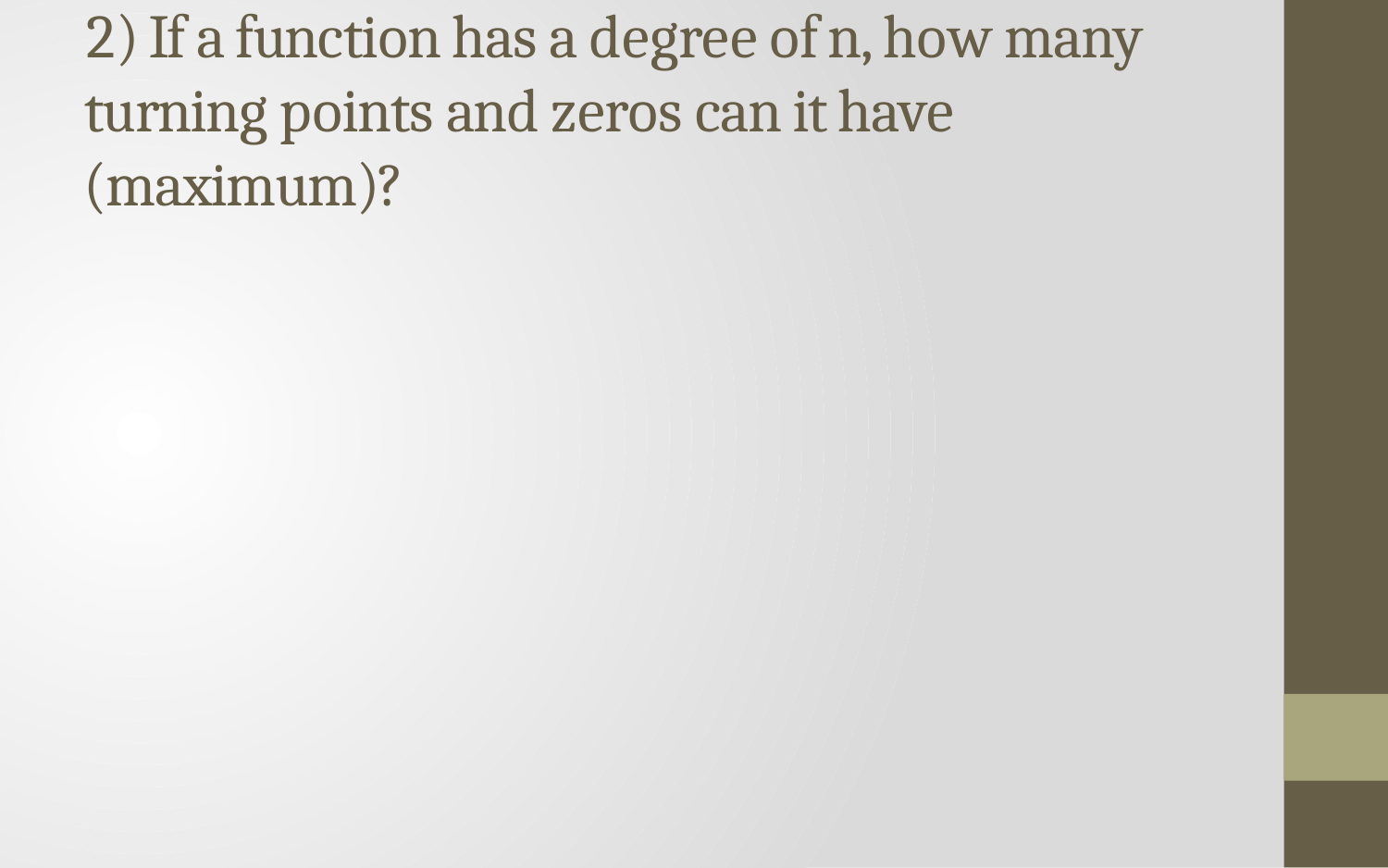

# 2) If a function has a degree of n, how many turning points and zeros can it have (maximum)?